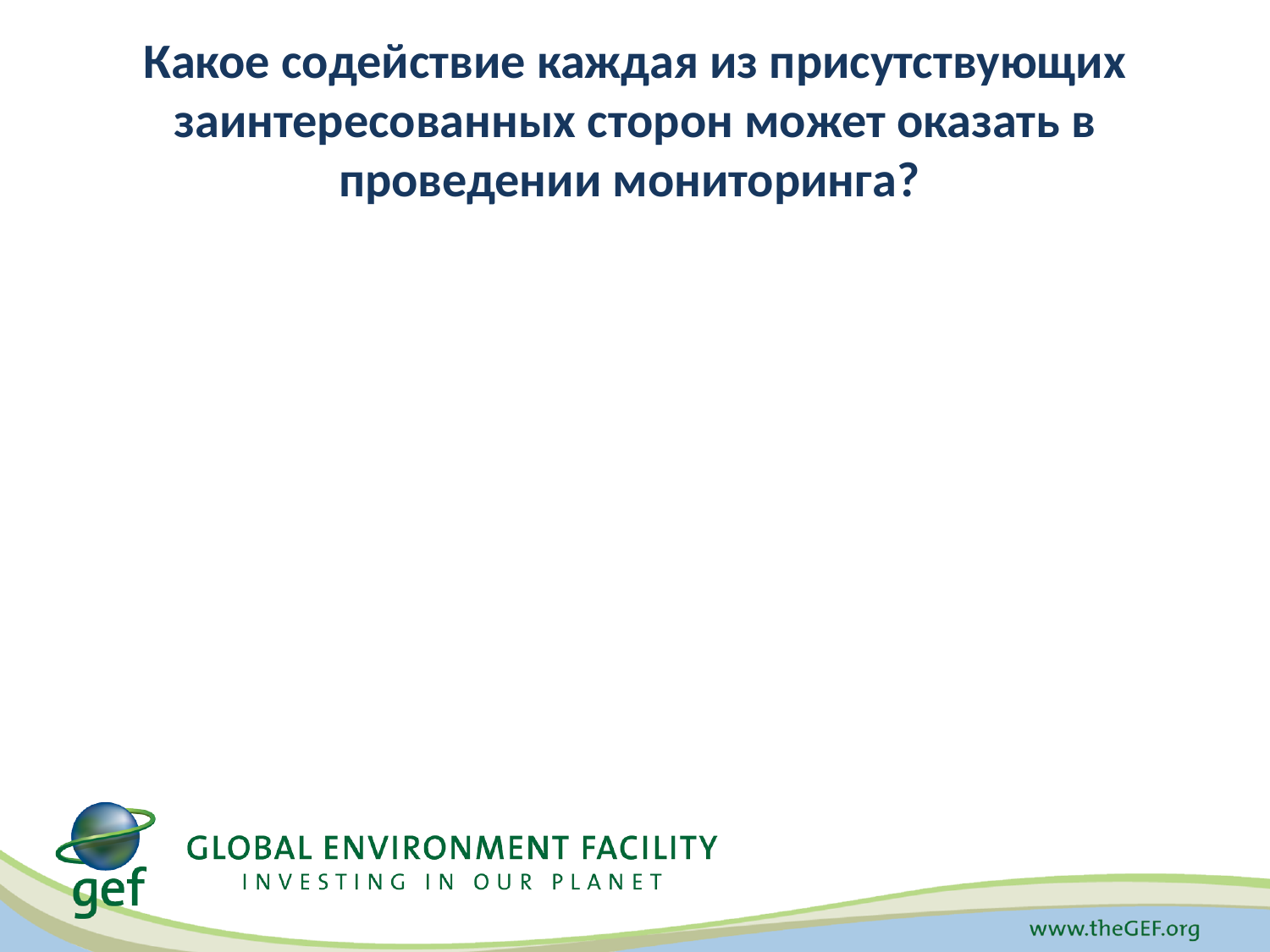

# Какое содействие каждая из присутствующих заинтересованных сторон может оказать в проведении мониторинга?